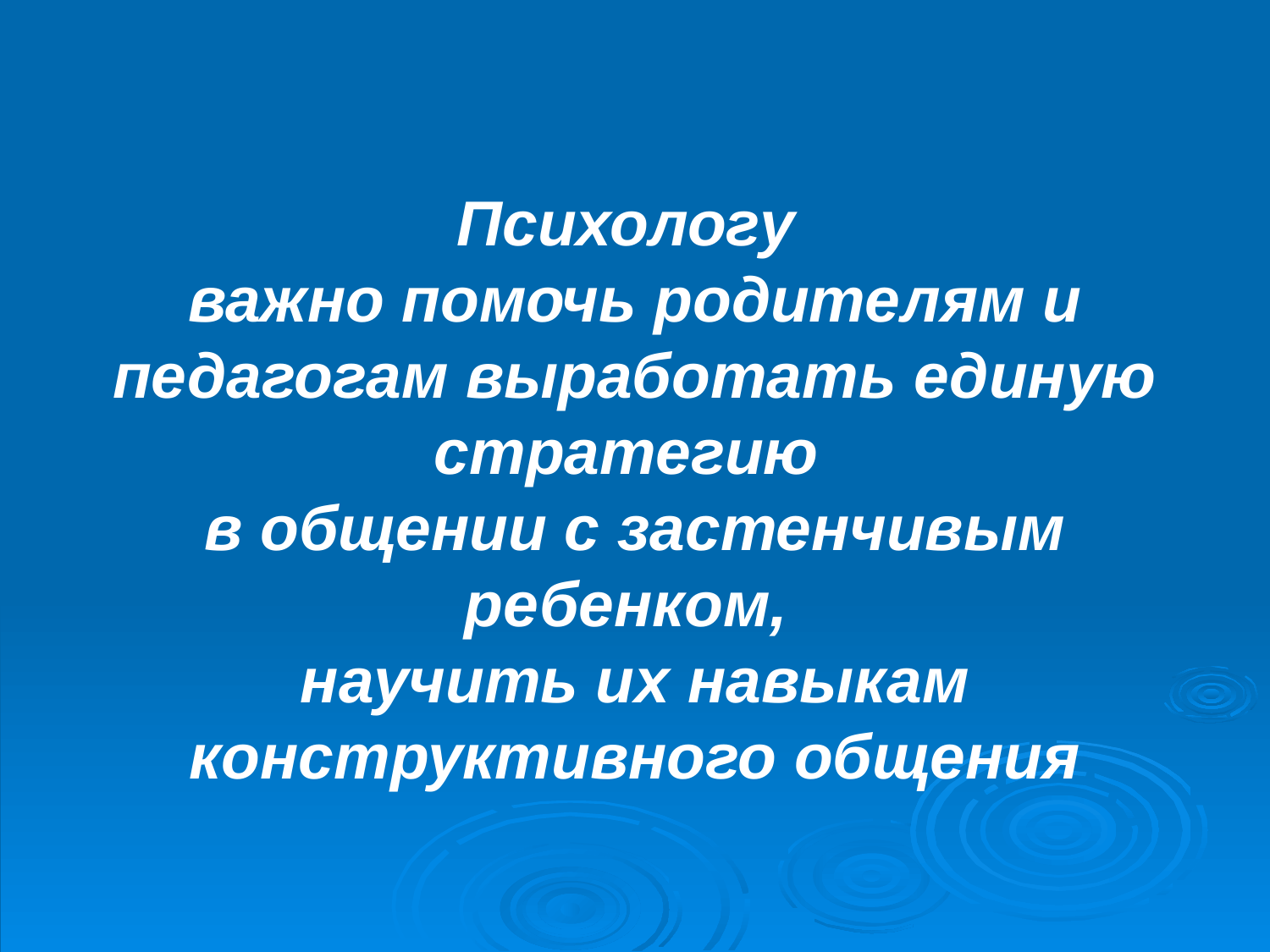

Психологу
важно помочь родителям и педагогам выработать единую стратегию
в общении с застенчивым ребенком,
научить их навыкам конструктивного общения